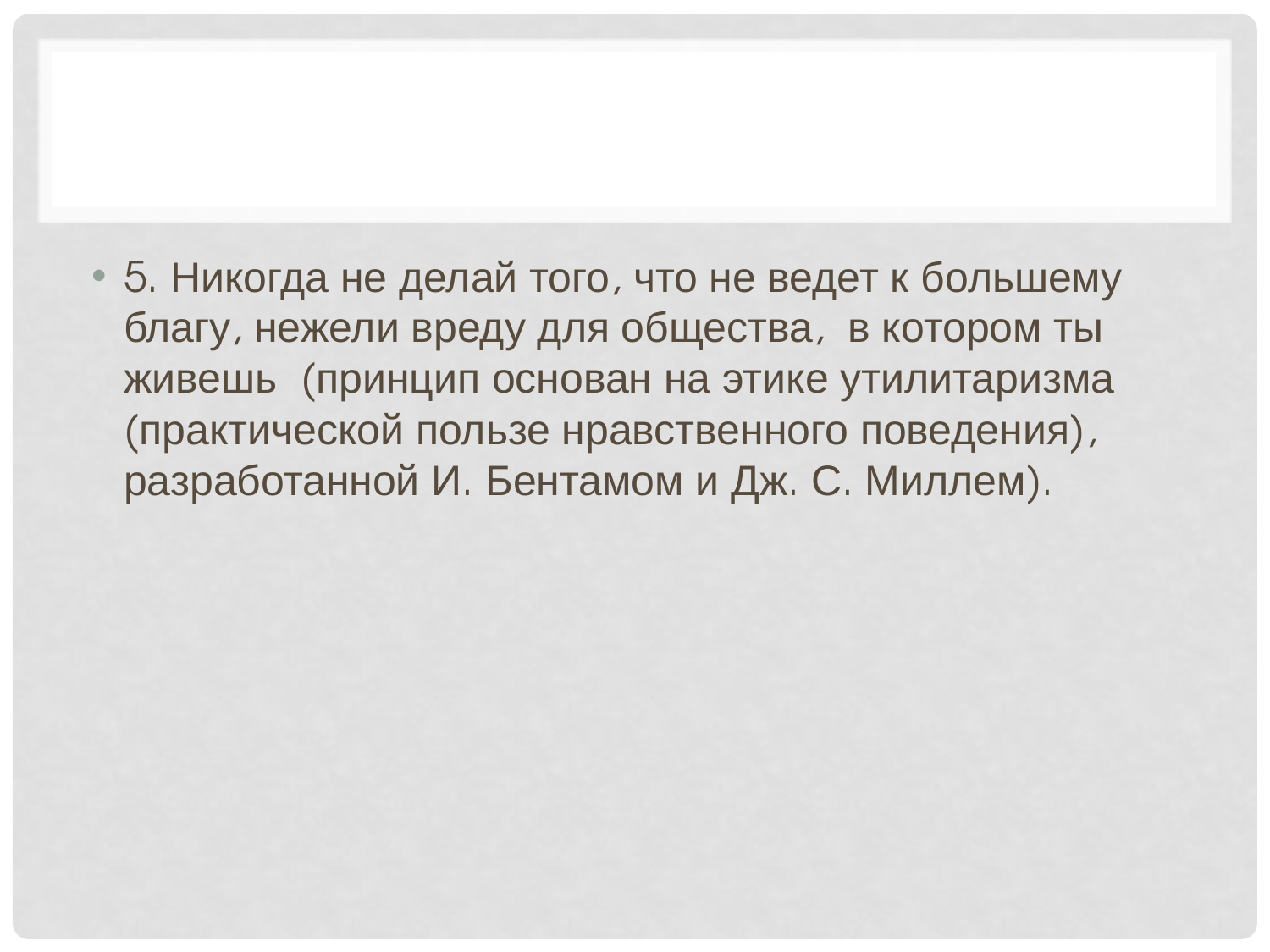

#
5. Никогда не делай того, что не ведет к большему благу, нежели вреду для общества,  в котором ты живешь  (принцип основан на этике утилитаризма (практической пользе нравственного поведения), разработанной И. Бентамом и Дж. С. Миллем).